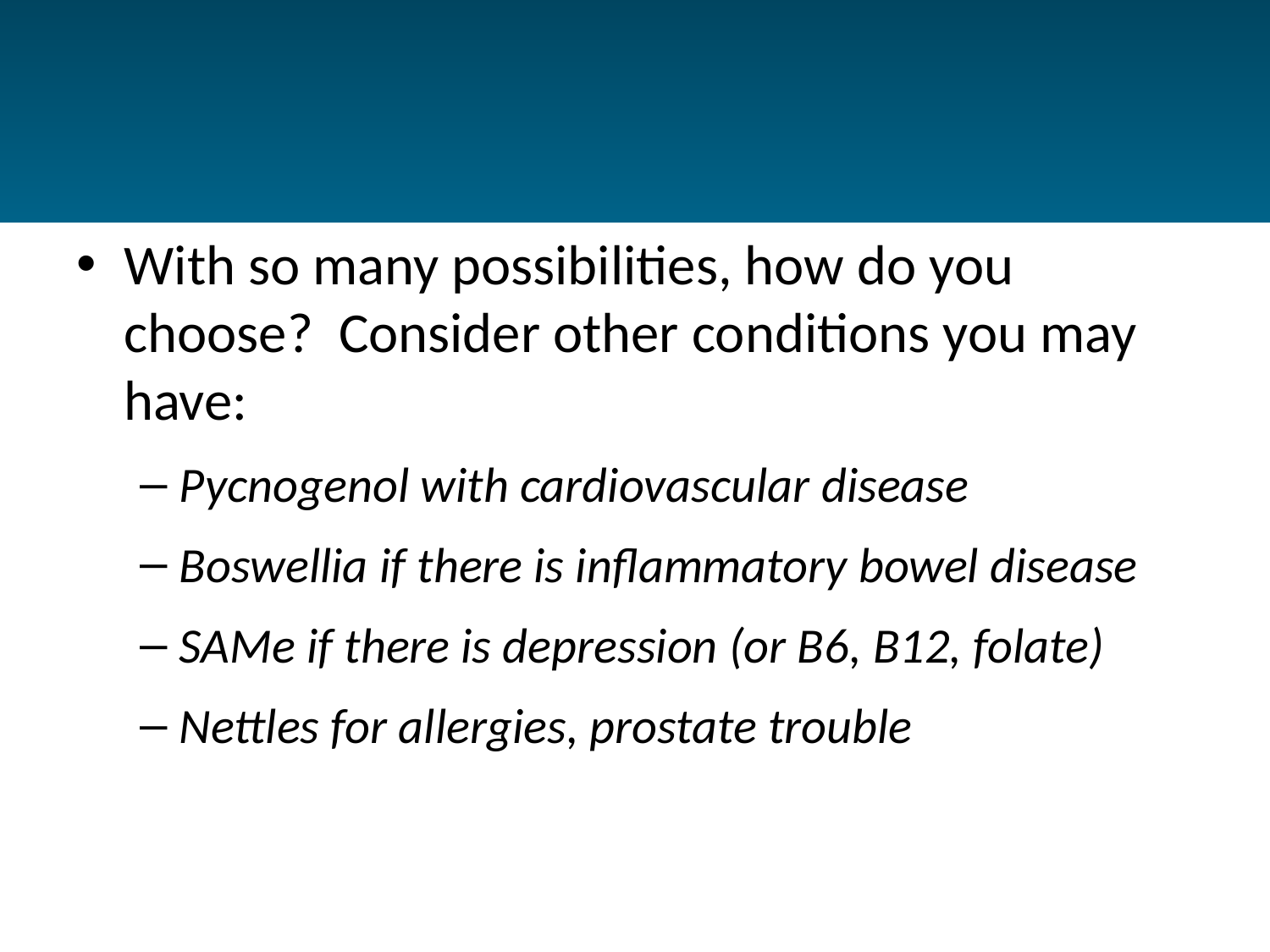

#
With so many possibilities, how do you choose?  Consider other conditions you may have:
Pycnogenol with cardiovascular disease
Boswellia if there is inflammatory bowel disease
SAMe if there is depression (or B6, B12, folate)
Nettles for allergies, prostate trouble